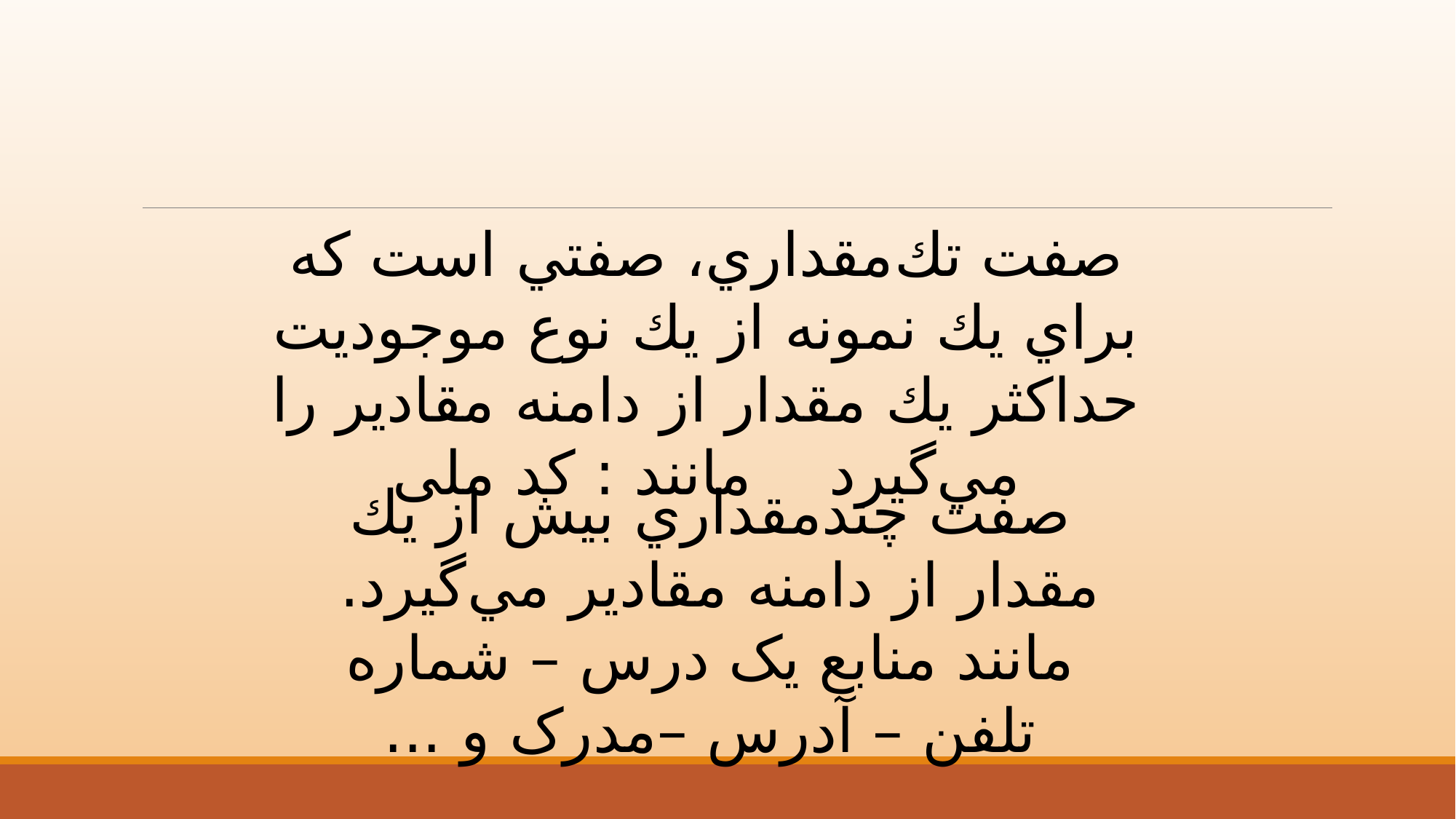

صفت تك‌مقداري، صفتي است كه براي يك نمونه از يك نوع موجوديت حداكثر يك مقدار از دامنه مقادير را مي‌گيرد    مانند : کد ملی
صفت چندمقداري بيش از يك مقدار از دامنه مقادير مي‌گيرد.  مانند منابع یک درس – شماره تلفن – آدرس –مدرک و ...